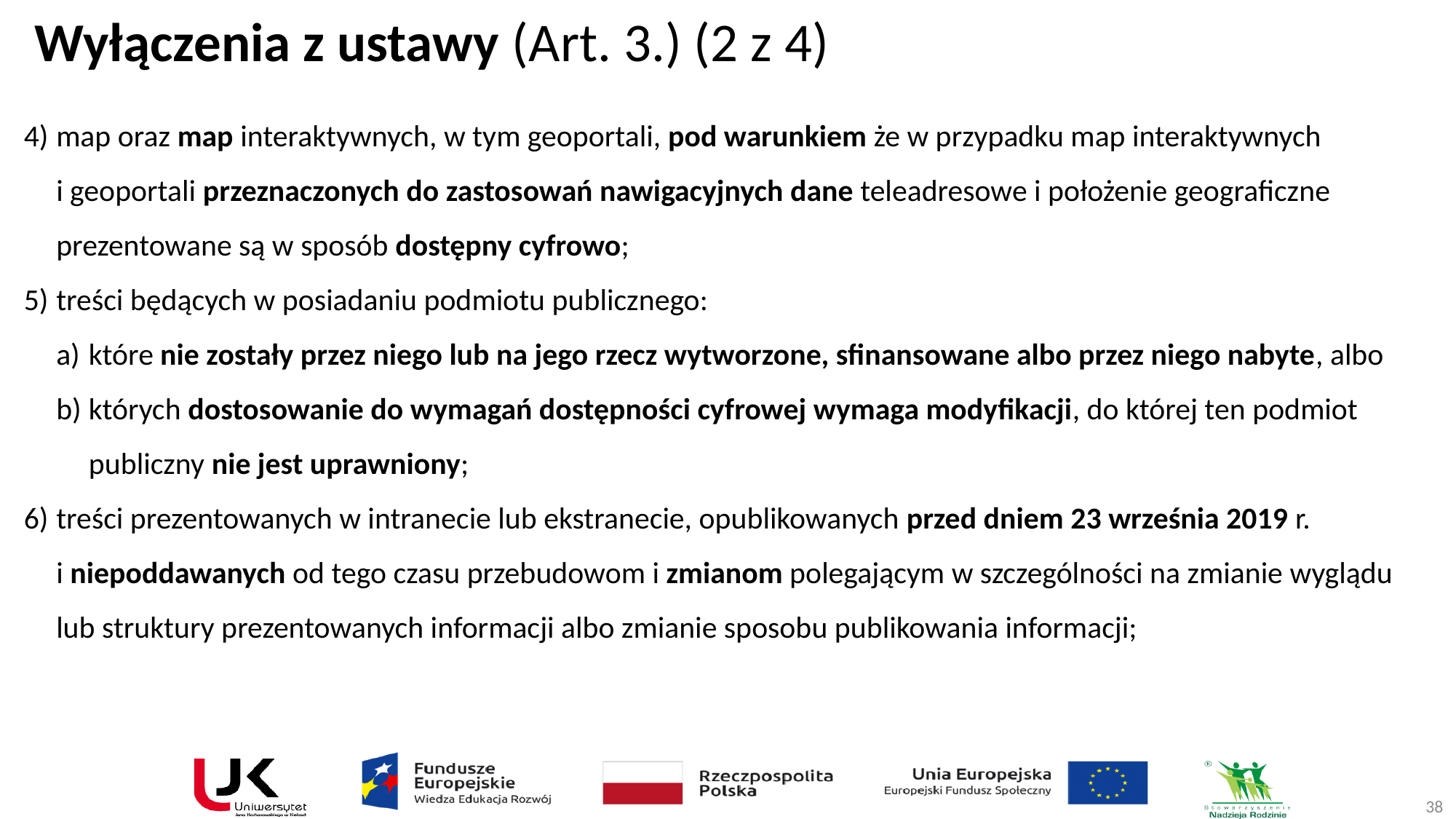

# Wyłączenia z ustawy (Art. 3.) (2 z 4)
map oraz map interaktywnych, w tym geoportali, pod warunkiem że w przypadku map interaktywnych
i geoportali przeznaczonych do zastosowań nawigacyjnych dane teleadresowe i położenie geograficzne prezentowane są w sposób dostępny cyfrowo;
treści będących w posiadaniu podmiotu publicznego:
które nie zostały przez niego lub na jego rzecz wytworzone, sfinansowane albo przez niego nabyte, albo
których dostosowanie do wymagań dostępności cyfrowej wymaga modyfikacji, do której ten podmiot publiczny nie jest uprawniony;
treści prezentowanych w intranecie lub ekstranecie, opublikowanych przed dniem 23 września 2019 r.
i niepoddawanych od tego czasu przebudowom i zmianom polegającym w szczególności na zmianie wyglądu lub struktury prezentowanych informacji albo zmianie sposobu publikowania informacji;
38